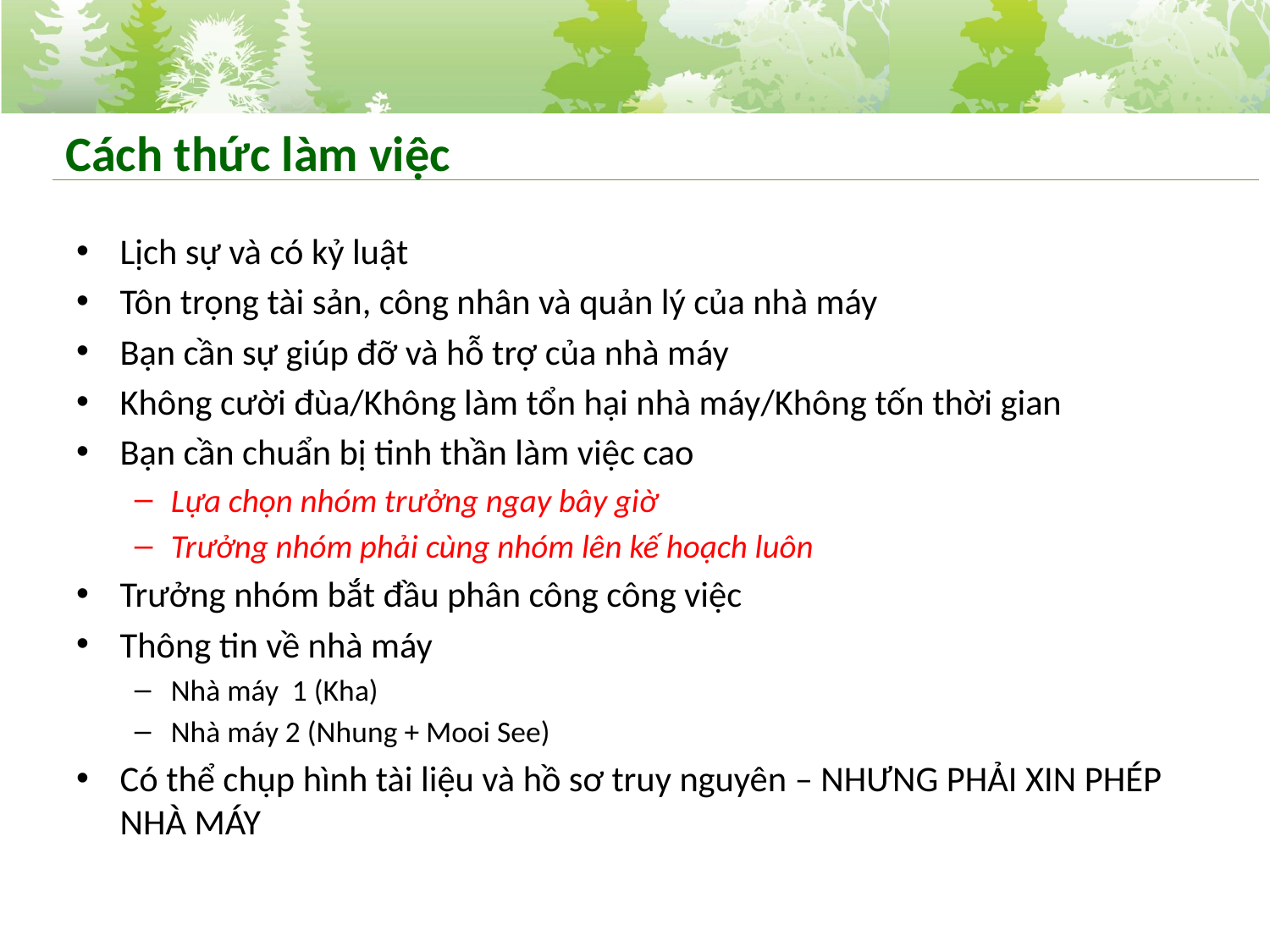

# Cách thức làm việc
Lịch sự và có kỷ luật
Tôn trọng tài sản, công nhân và quản lý của nhà máy
Bạn cần sự giúp đỡ và hỗ trợ của nhà máy
Không cười đùa/Không làm tổn hại nhà máy/Không tốn thời gian
Bạn cần chuẩn bị tinh thần làm việc cao
Lựa chọn nhóm trưởng ngay bây giờ
Trưởng nhóm phải cùng nhóm lên kế hoạch luôn
Trưởng nhóm bắt đầu phân công công việc
Thông tin về nhà máy
Nhà máy  1 (Kha)
Nhà máy 2 (Nhung + Mooi See)
Có thể chụp hình tài liệu và hồ sơ truy nguyên – NHƯNG PHẢI XIN PHÉP NHÀ MÁY